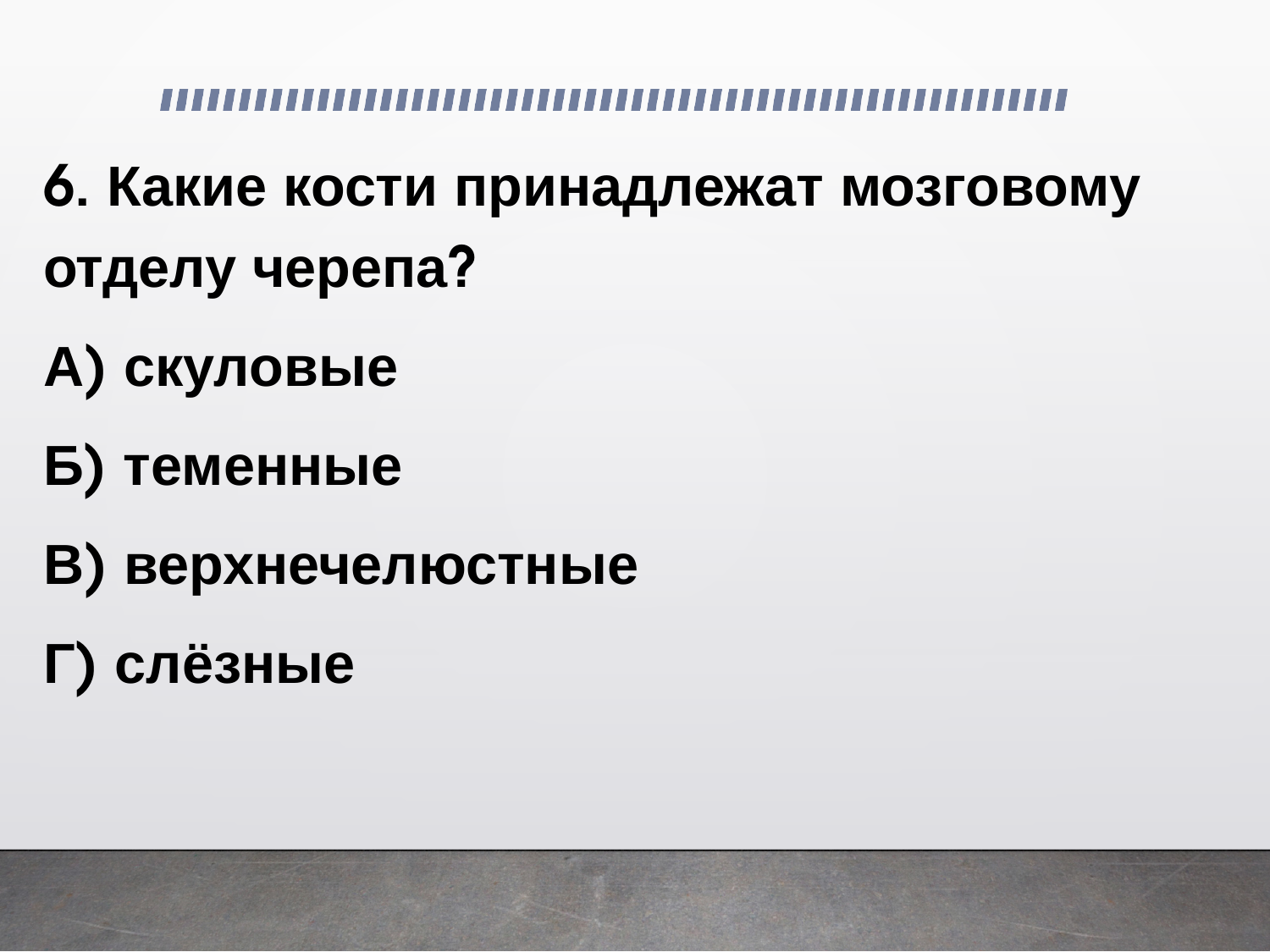

6. Какие кости принадлежат мозговому отделу черепа?
А) скуловые
Б) теменные
В) верхнечелюстные
Г) слёзные